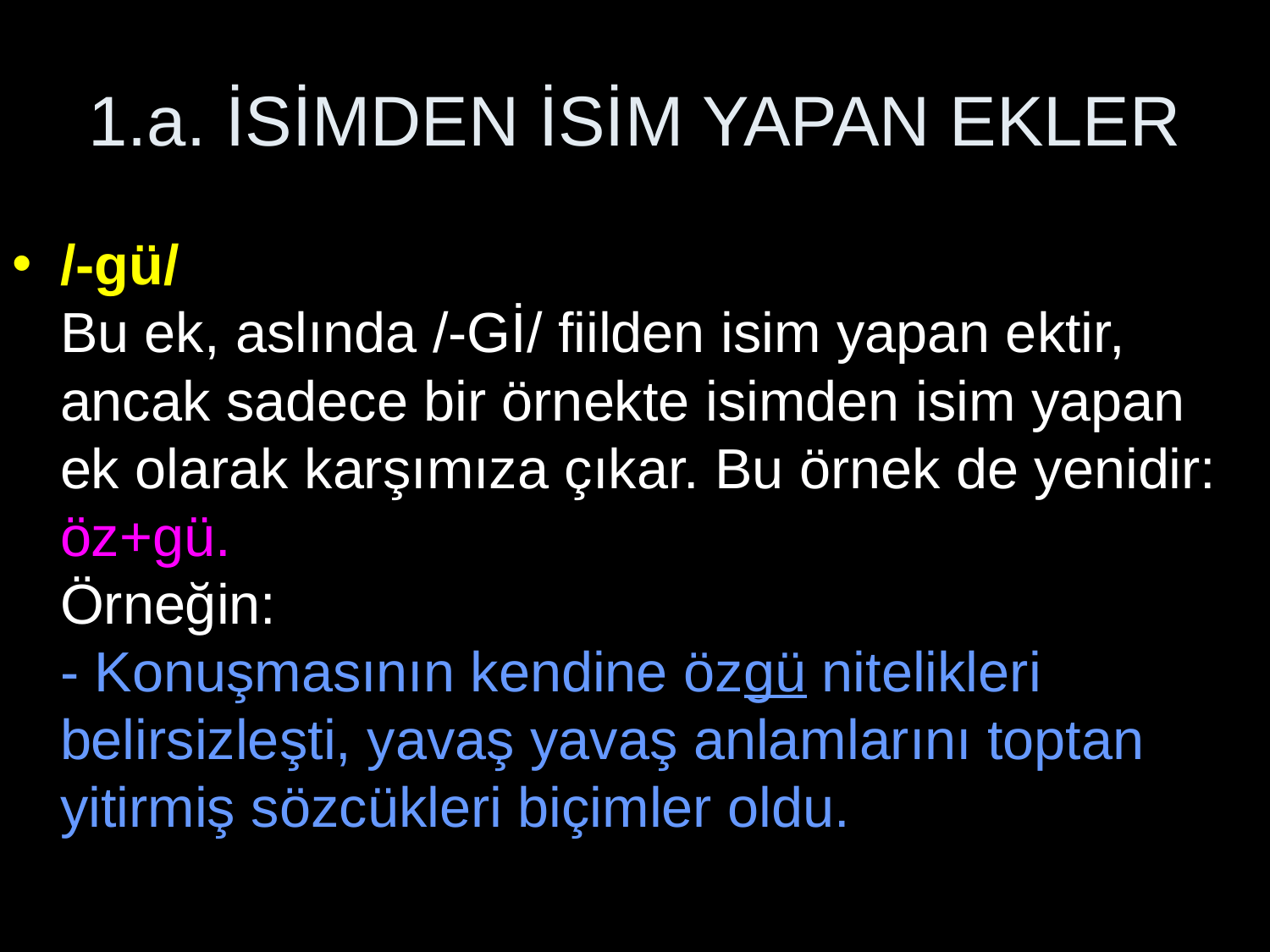

# 1.a. İSİMDEN İSİM YAPAN EKLER
/-gü/
Bu ek, aslında /-Gİ/ fiilden isim yapan ektir, ancak sadece bir örnekte isimden isim yapan ek olarak karşımıza çıkar. Bu örnek de yenidir:
öz+gü.
Örneğin:
- Konuşmasının kendine özgü nitelikleri belirsizleşti, yavaş yavaş anlamlarını toptan yitirmiş sözcükleri biçimler oldu.